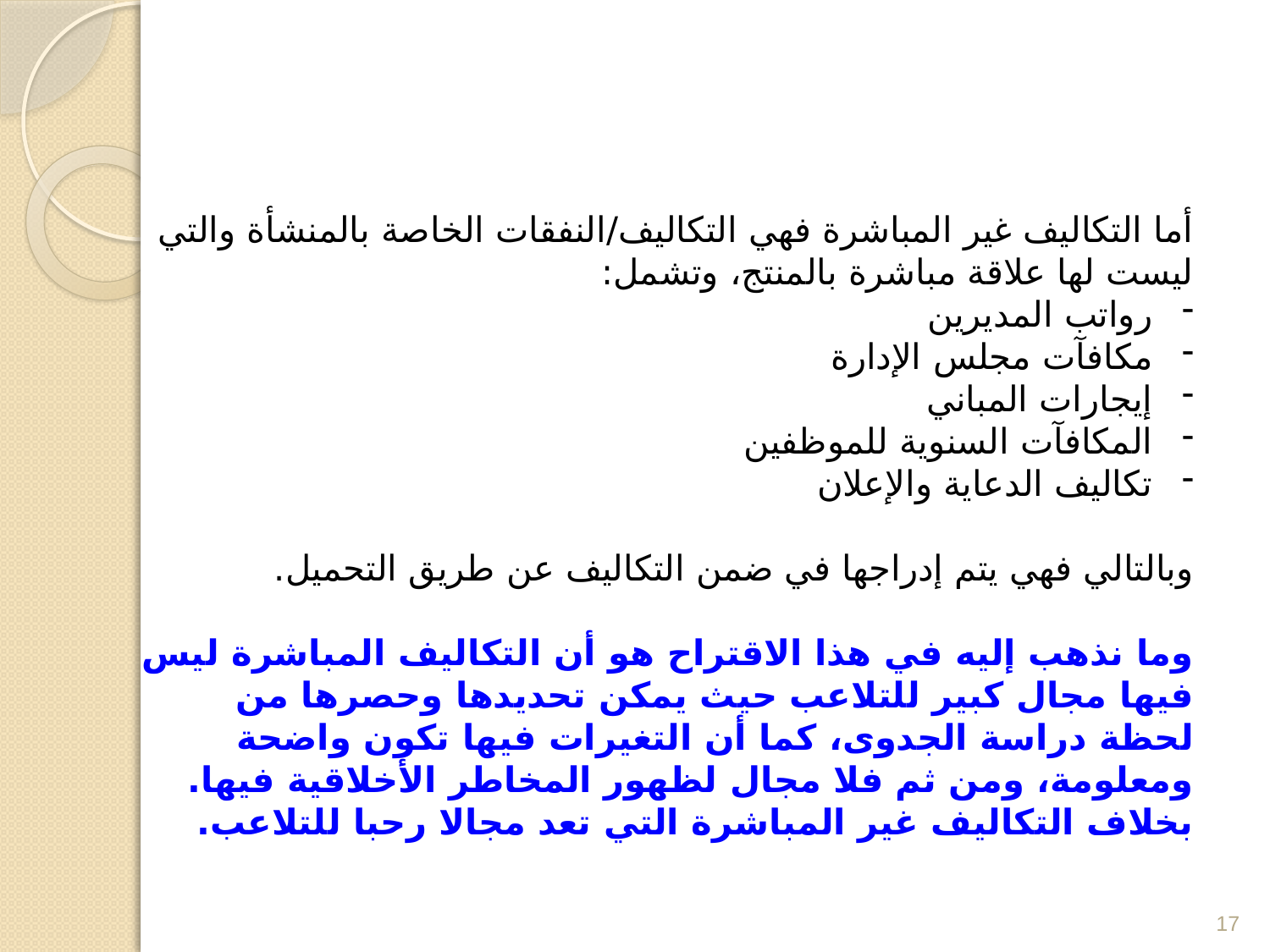

أما التكاليف غير المباشرة فهي التكاليف/النفقات الخاصة بالمنشأة والتي ليست لها علاقة مباشرة بالمنتج، وتشمل:
 رواتب المديرين
 مكافآت مجلس الإدارة
 إيجارات المباني
 المكافآت السنوية للموظفين
 تكاليف الدعاية والإعلان

وبالتالي فهي يتم إدراجها في ضمن التكاليف عن طريق التحميل.

وما نذهب إليه في هذا الاقتراح هو أن التكاليف المباشرة ليس فيها مجال كبير للتلاعب حيث يمكن تحديدها وحصرها من لحظة دراسة الجدوى، كما أن التغيرات فيها تكون واضحة ومعلومة، ومن ثم فلا مجال لظهور المخاطر الأخلاقية فيها. بخلاف التكاليف غير المباشرة التي تعد مجالا رحبا للتلاعب.
17